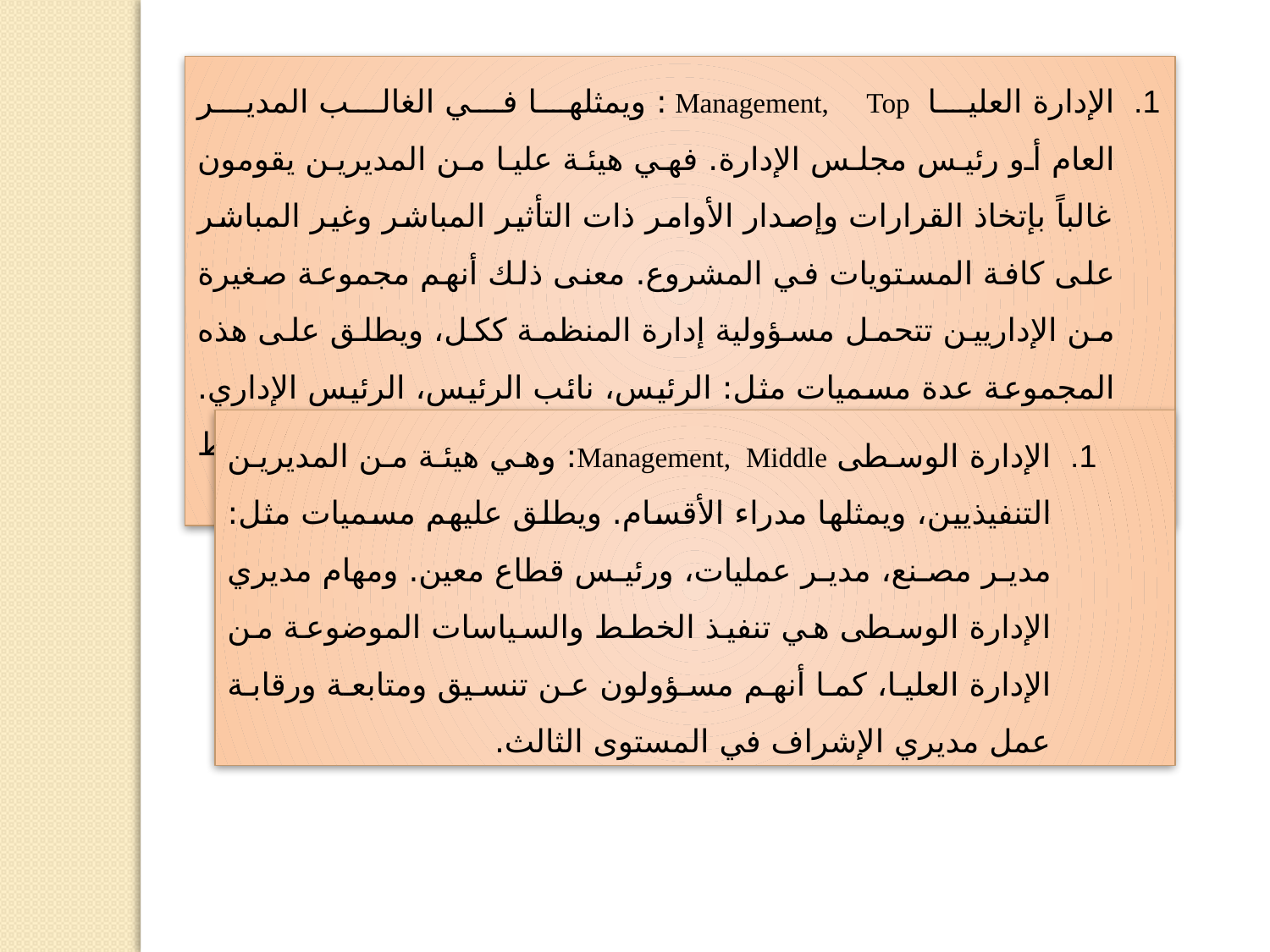

الإدارة العليا  Management, Top : ويمثلها في الغالب المدير العام أو رئيس مجلس الإدارة. فهي هيئة عليا من المديرين يقومون غالباً بإتخاذ القرارات وإصدار الأوامر ذات التأثير المباشر وغير المباشر على كافة المستويات في المشروع. معنى ذلك أنهم مجموعة صغيرة من الإداريين تتحمل مسؤولية إدارة المنظمة ككل، ويطلق على هذه المجموعة عدة مسميات مثل: الرئيس، نائب الرئيس، الرئيس الإداري. ومهام مديري الإدارة العليا هي وضع أهداف المنظمة، ورسم الخطط الاستراتيجية، والسياسات التشغيلية.
الإدارة الوسطى Management, Middle: وهي هيئة من المديرين التنفيذيين، ويمثلها مدراء الأقسام. ويطلق عليهم مسميات مثل: مدير مصنع، مدير عمليات، ورئيس قطاع معين. ومهام مديري الإدارة الوسطى هي تنفيذ الخطط والسياسات الموضوعة من الإدارة العليا، كما أنهم مسؤولون عن تنسيق ومتابعة ورقابة عمل مديري الإشراف في المستوى الثالث.